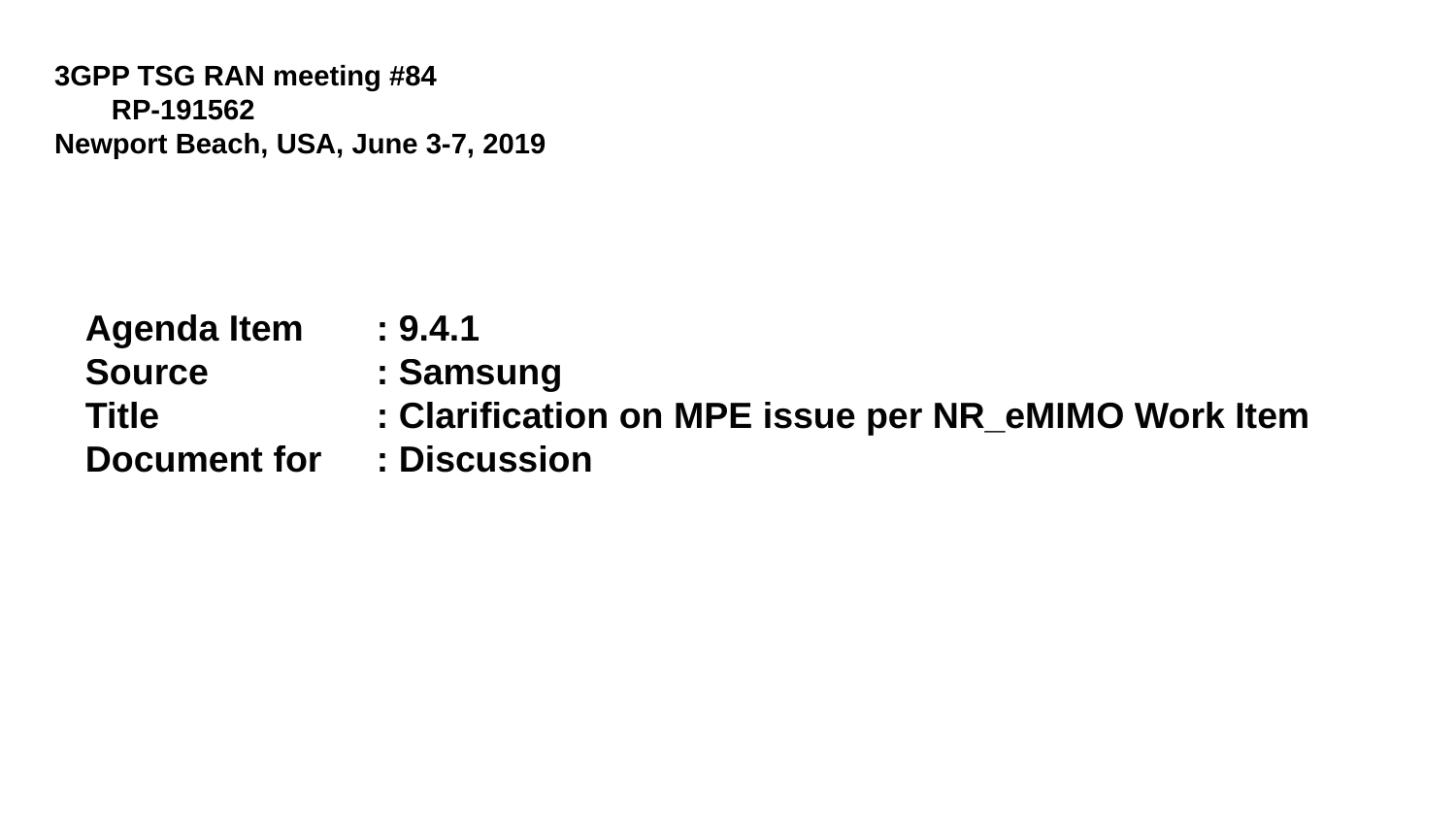

3GPP TSG RAN meeting #84								RP-191562
Newport Beach, USA, June 3-7, 2019
# Agenda Item	: 9.4.1 Source		: Samsung Title		: Clarification on MPE issue per NR_eMIMO Work Item Document for	: Discussion